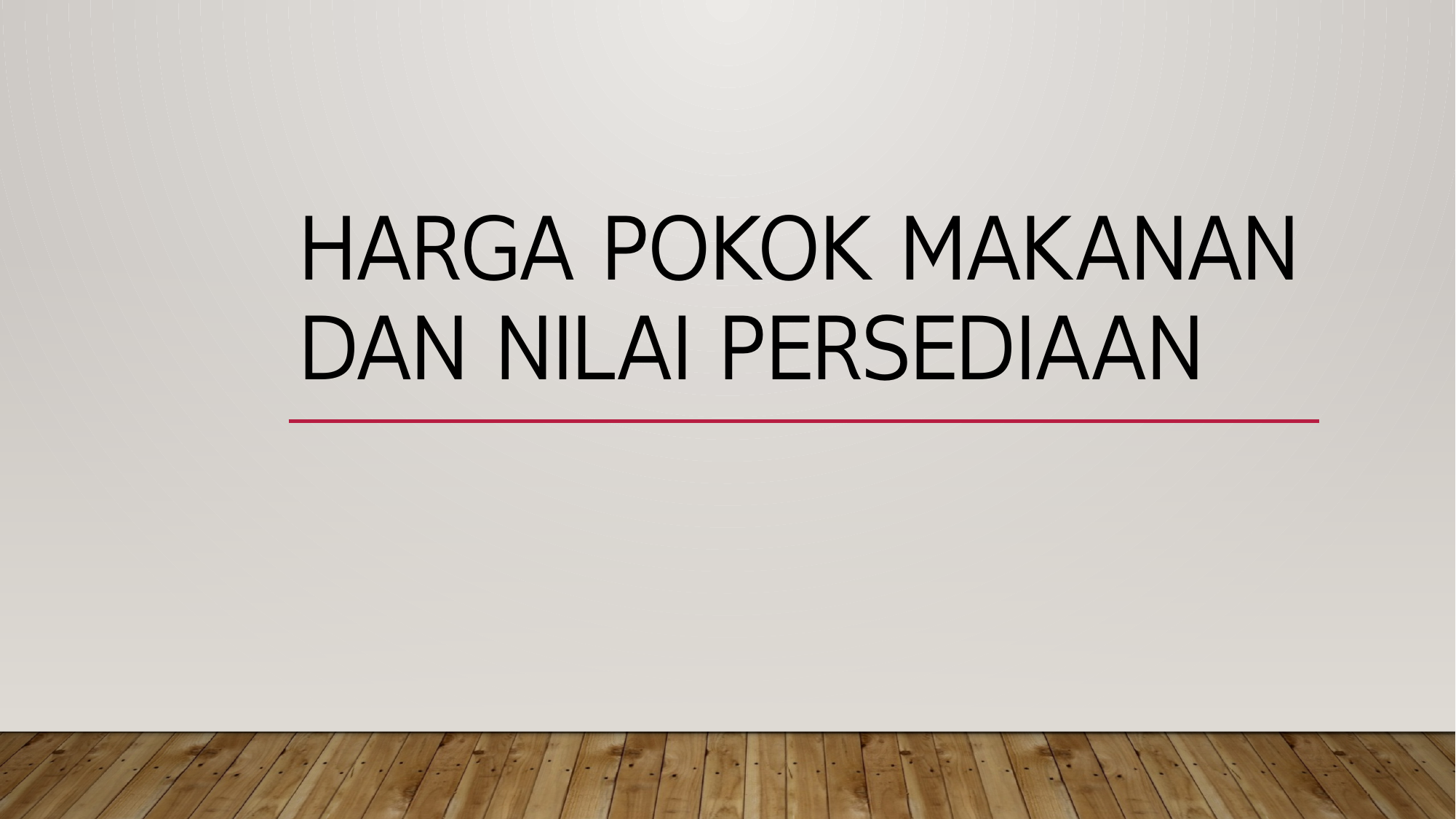

# Harga Pokok Makanan dan Nilai Persediaan